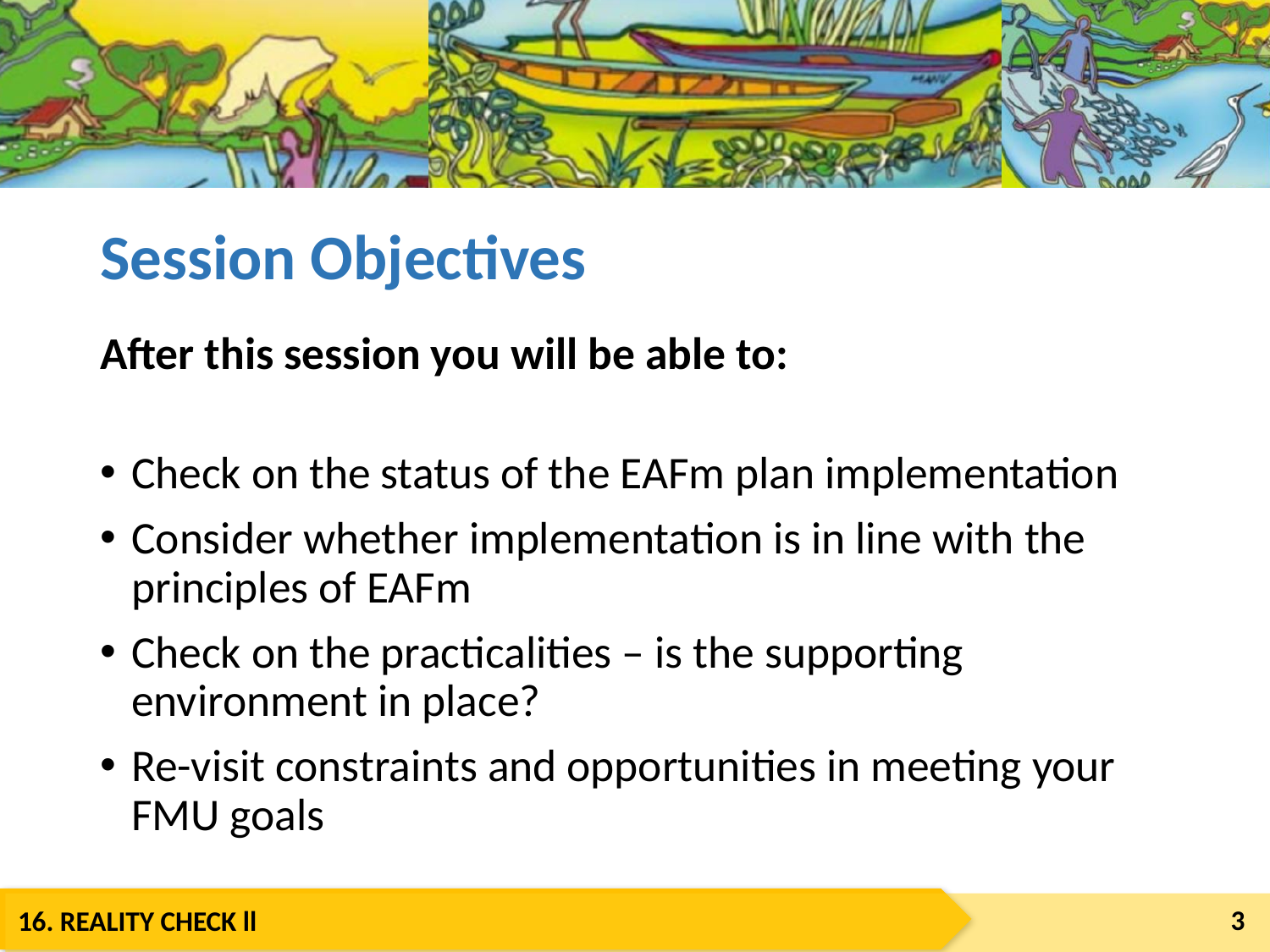

# Session Objectives

After this session you will be able to:
Check on the status of the EAFm plan implementation
Consider whether implementation is in line with the principles of EAFm
Check on the practicalities – is the supporting environment in place?
Re-visit constraints and opportunities in meeting your FMU goals
3